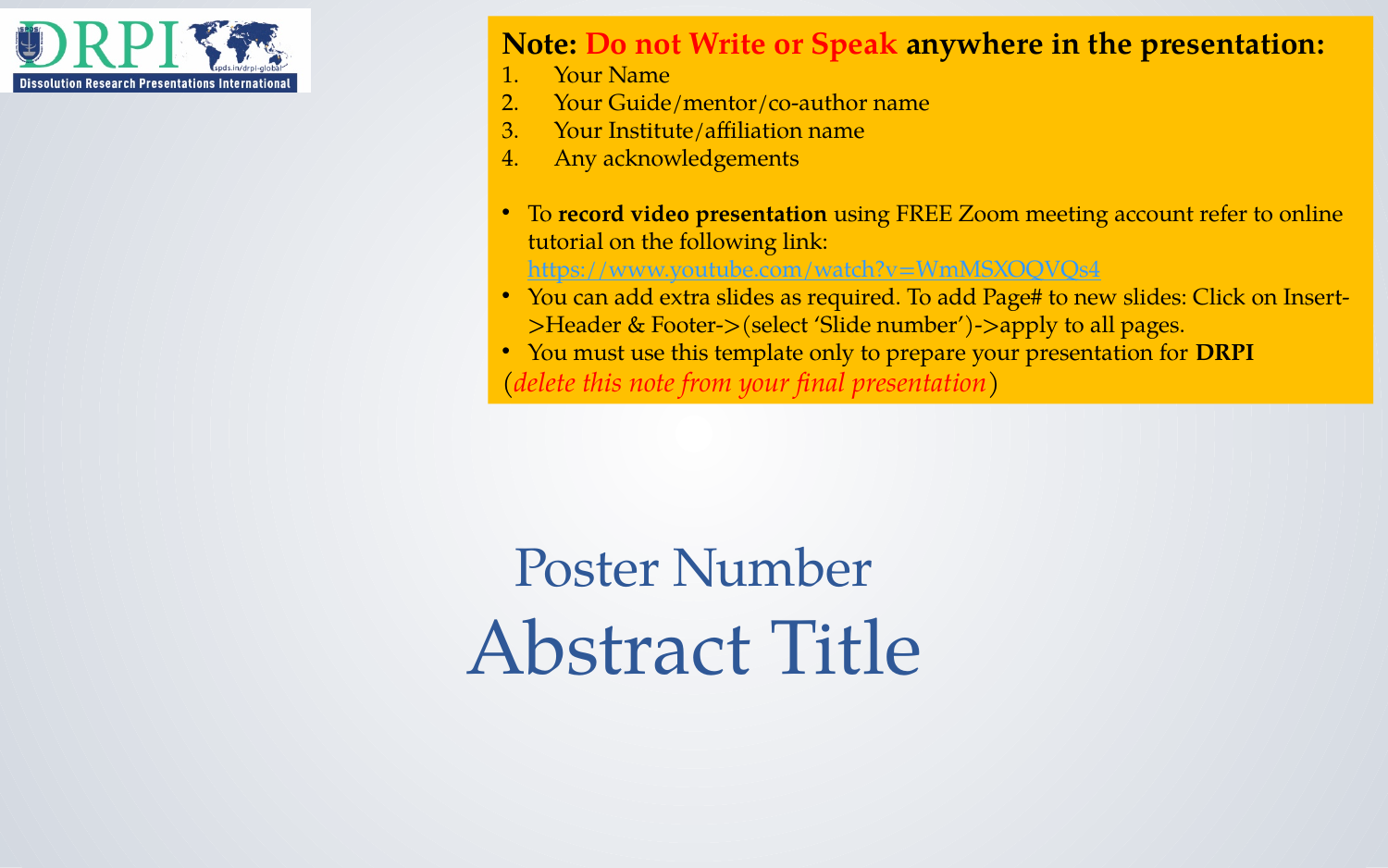

Note: Do not Write or Speak anywhere in the presentation:
Your Name
Your Guide/mentor/co-author name
Your Institute/affiliation name
Any acknowledgements

To record video presentation using FREE Zoom meeting account refer to online tutorial on the following link: https://www.youtube.com/watch?v=WmMSXOQVQs4
You can add extra slides as required. To add Page# to new slides: Click on Insert->Header & Footer->(select ‘Slide number’)->apply to all pages.
You must use this template only to prepare your presentation for DRPI
(delete this note from your final presentation)
# Poster Number Abstract Title